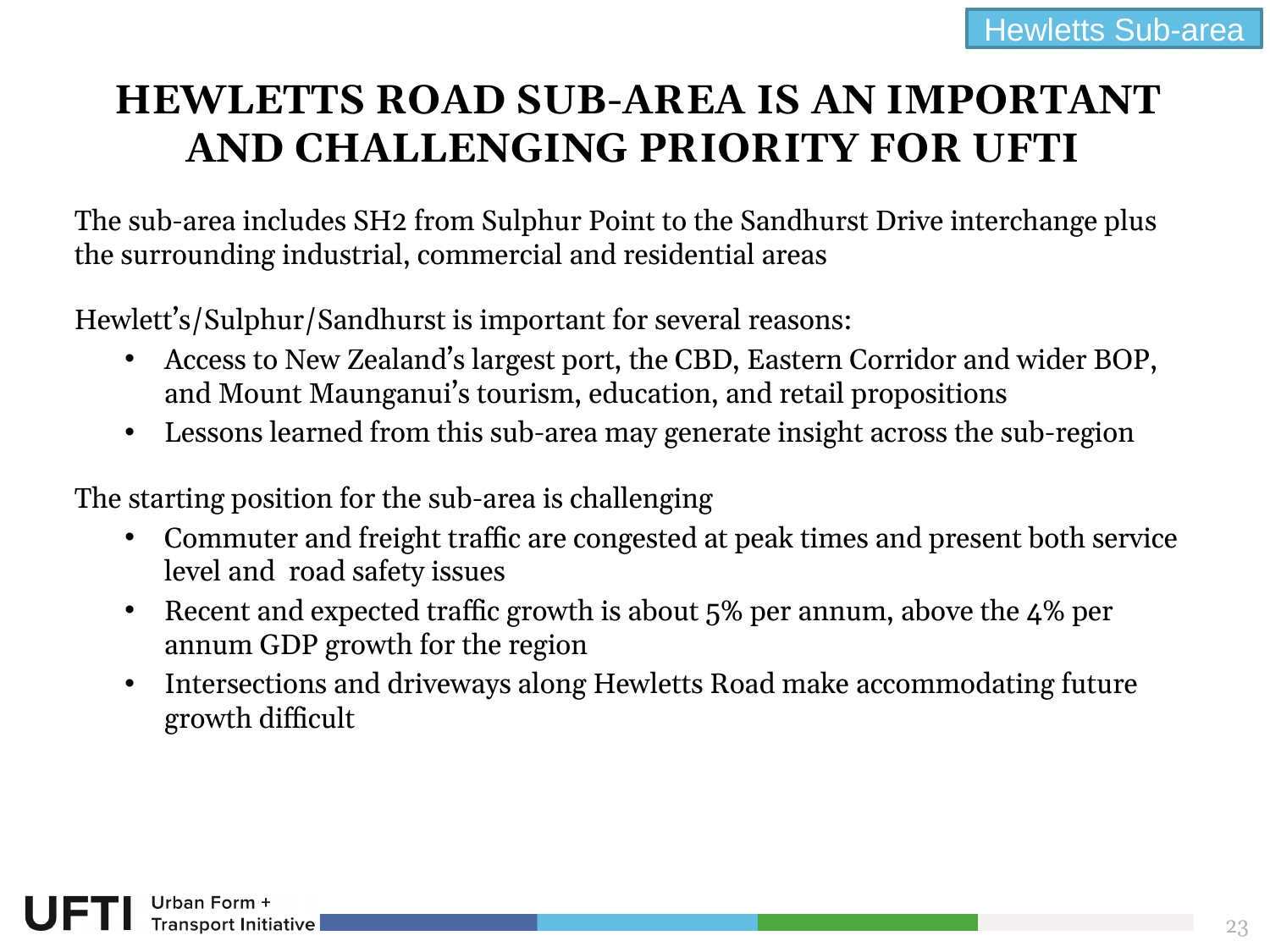

Hewletts Sub-area
# Hewletts road sub-area is an important and challenging priority for UFTI
The sub-area includes SH2 from Sulphur Point to the Sandhurst Drive interchange plus the surrounding industrial, commercial and residential areas
Hewlett’s/Sulphur/Sandhurst is important for several reasons:
Access to New Zealand’s largest port, the CBD, Eastern Corridor and wider BOP, and Mount Maunganui’s tourism, education, and retail propositions
Lessons learned from this sub-area may generate insight across the sub-region
The starting position for the sub-area is challenging
Commuter and freight traffic are congested at peak times and present both service level and  road safety issues
Recent and expected traffic growth is about 5% per annum, above the 4% per annum GDP growth for the region
Intersections and driveways along Hewletts Road make accommodating future growth difficult
23